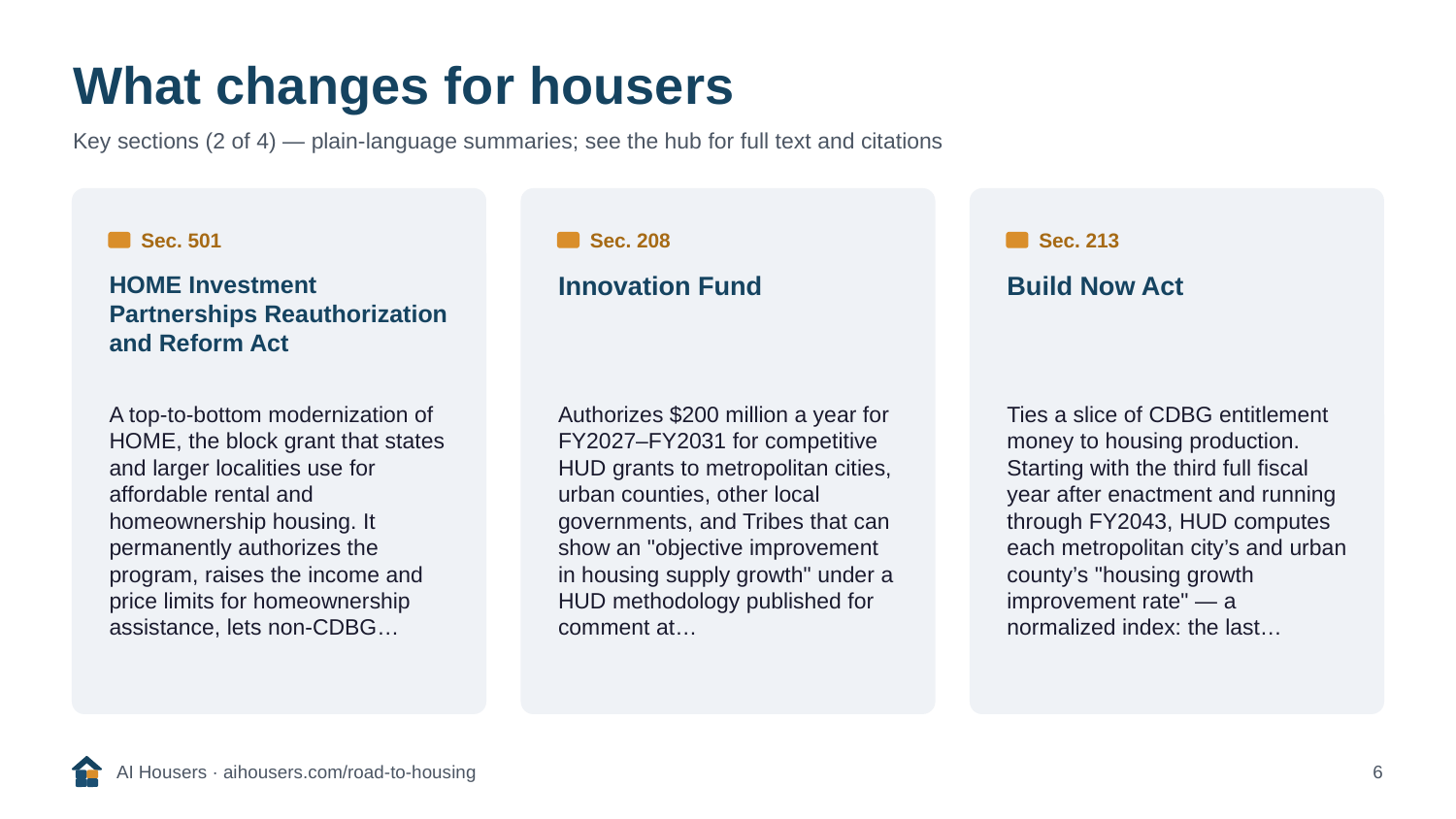

What changes for housers
Key sections (2 of 4) — plain-language summaries; see the hub for full text and citations

Sec. 501
Sec. 208
Sec. 213

HOME Investment Partnerships Reauthorization and Reform Act
Innovation Fund
Build Now Act
A top-to-bottom modernization of HOME, the block grant that states and larger localities use for affordable rental and homeownership housing. It permanently authorizes the program, raises the income and price limits for homeownership assistance, lets non-CDBG…
Authorizes $200 million a year for FY2027–FY2031 for competitive HUD grants to metropolitan cities, urban counties, other local governments, and Tribes that can show an "objective improvement in housing supply growth" under a HUD methodology published for comment at…
Ties a slice of CDBG entitlement money to housing production. Starting with the third full fiscal year after enactment and running through FY2043, HUD computes each metropolitan city’s and urban county’s "housing growth improvement rate" — a normalized index: the last…
AI Housers · aihousers.com/road-to-housing
6